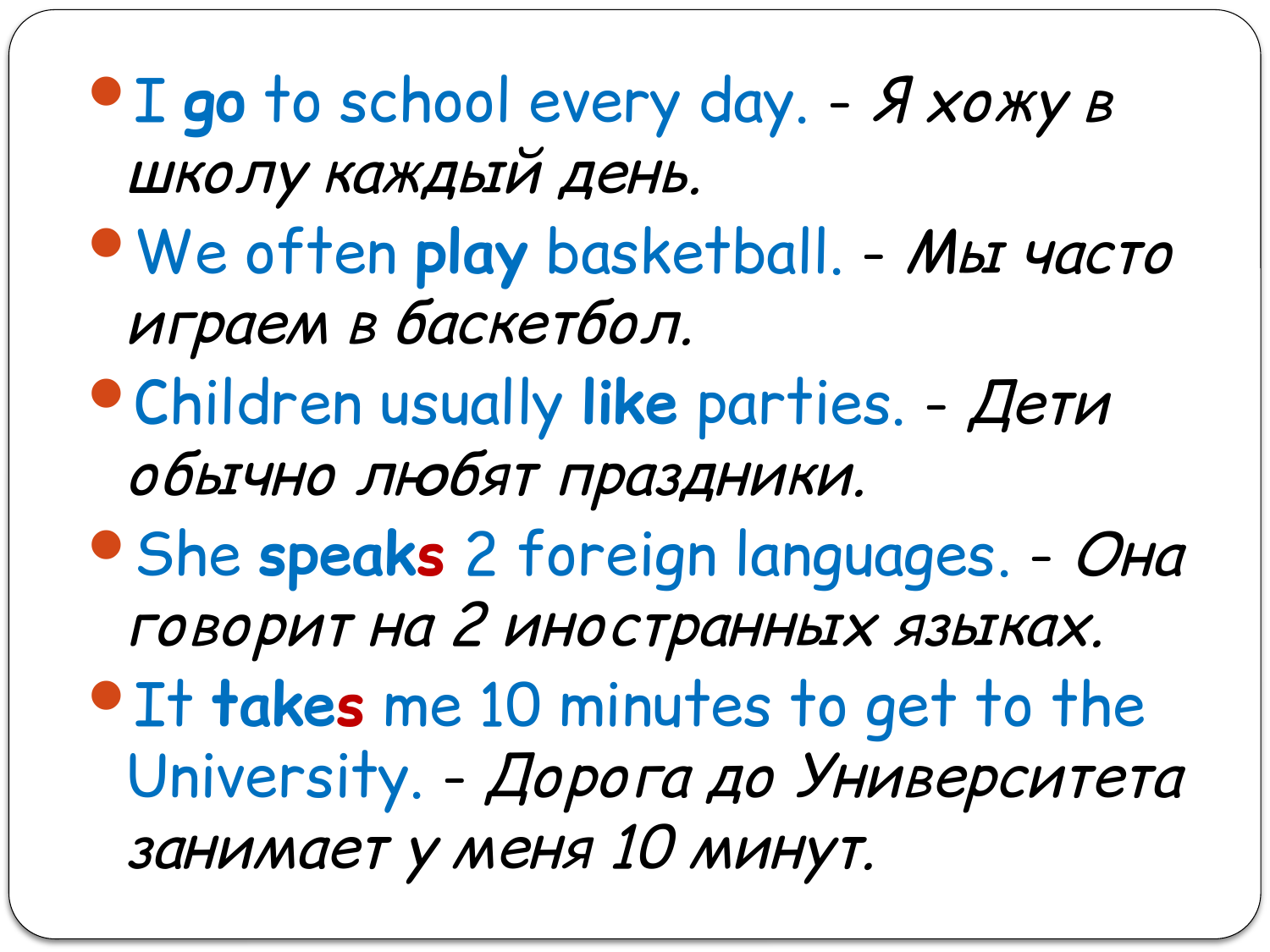

I go to school every day. - Я хожу в школу каждый день.
We often play basketball. - Мы часто играем в баскетбол.
Children usually like parties. - Дети обычно любят праздники.
She speaks 2 foreign languages. - Она говорит на 2 иностранных языках.
It takes me 10 minutes to get to the University. - Дорога до Университета занимает у меня 10 минут.